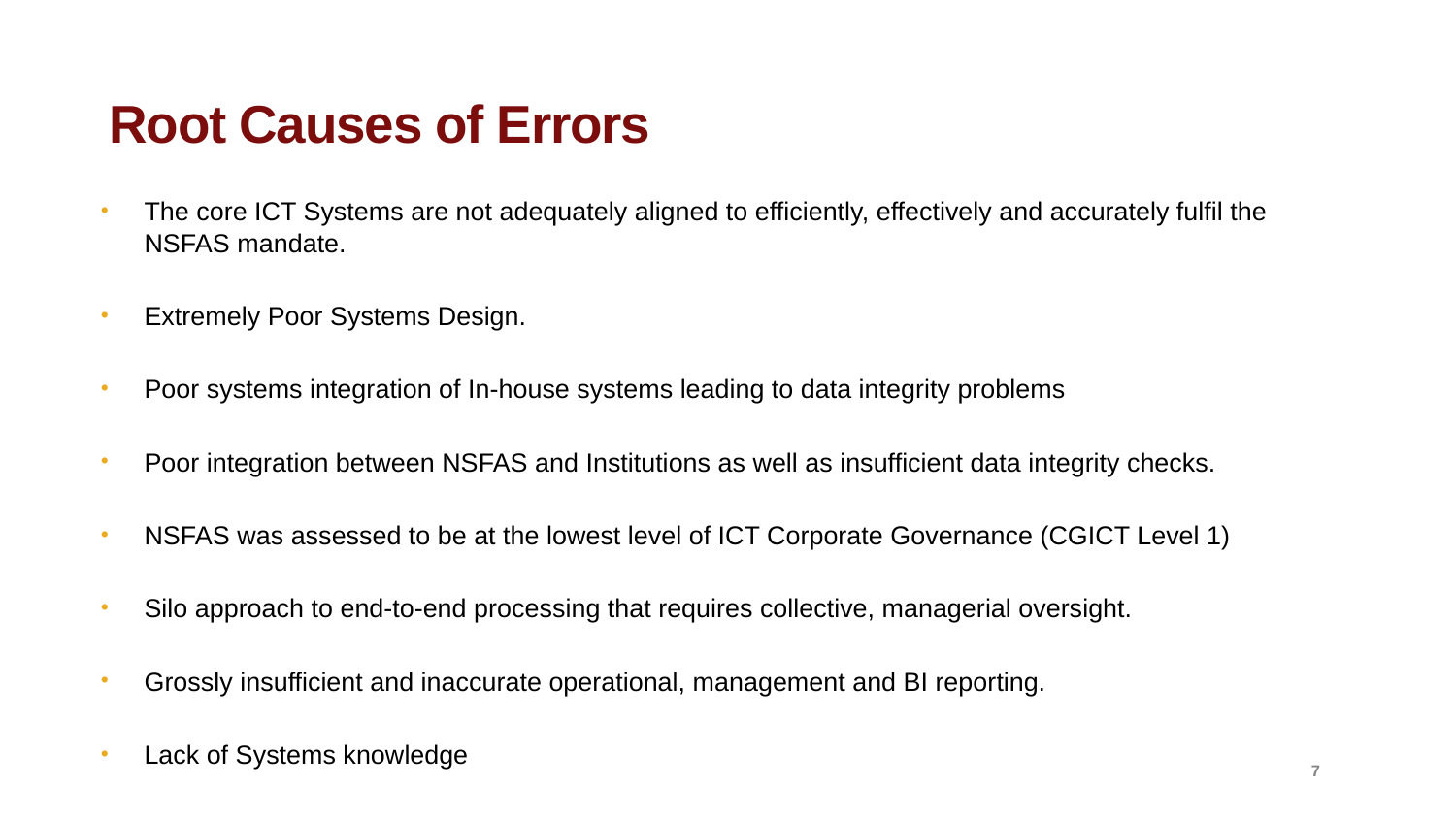

# Root Causes of Errors
The core ICT Systems are not adequately aligned to efficiently, effectively and accurately fulfil the NSFAS mandate.

Extremely Poor Systems Design.

Poor systems integration of In-house systems leading to data integrity problems

Poor integration between NSFAS and Institutions as well as insufficient data integrity checks.

NSFAS was assessed to be at the lowest level of ICT Corporate Governance (CGICT Level 1)

Silo approach to end-to-end processing that requires collective, managerial oversight.

Grossly insufficient and inaccurate operational, management and BI reporting.

Lack of Systems knowledge
7